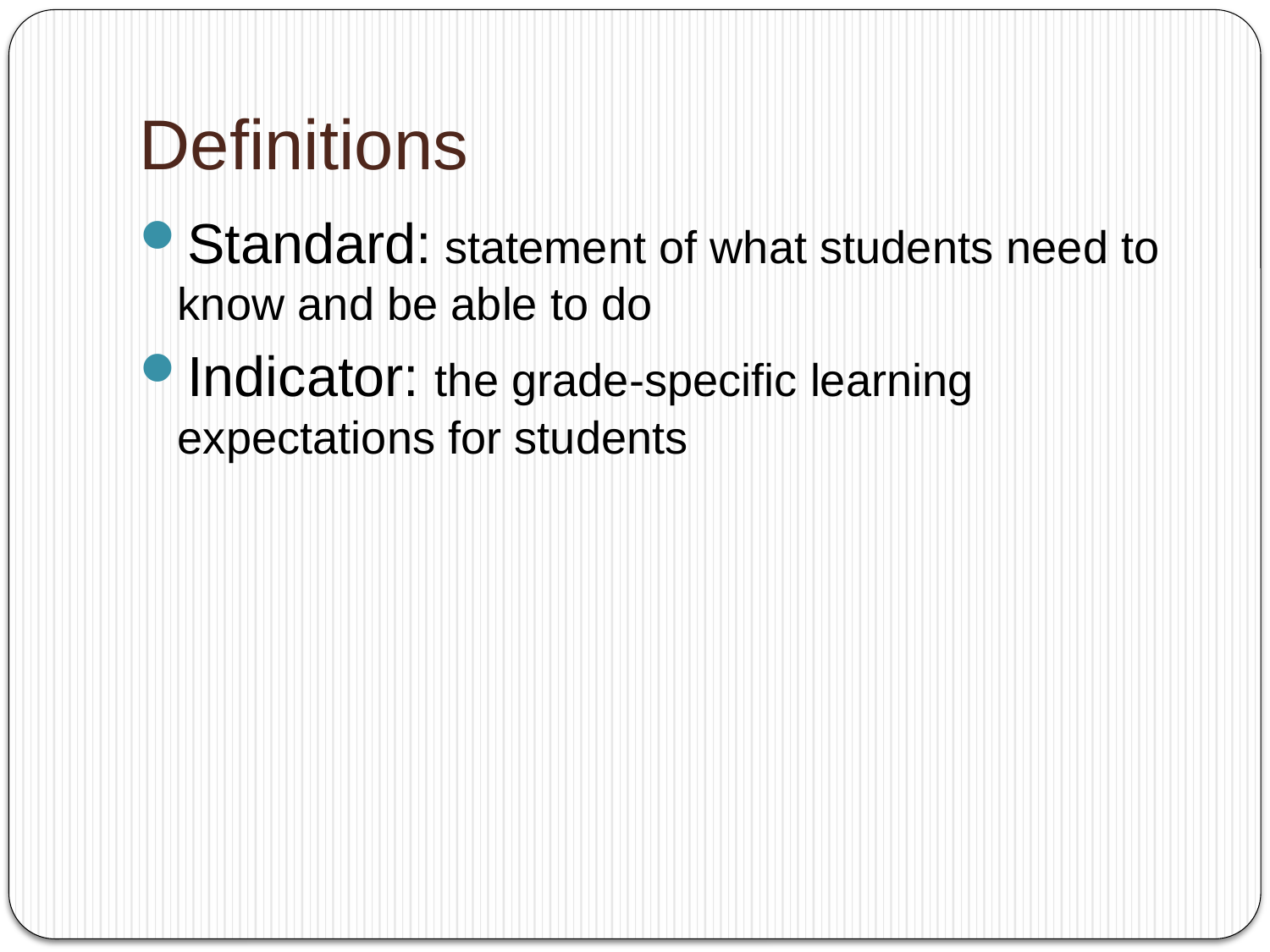

# Definitions
Standard: statement of what students need to know and be able to do
Indicator: the grade-specific learning expectations for students